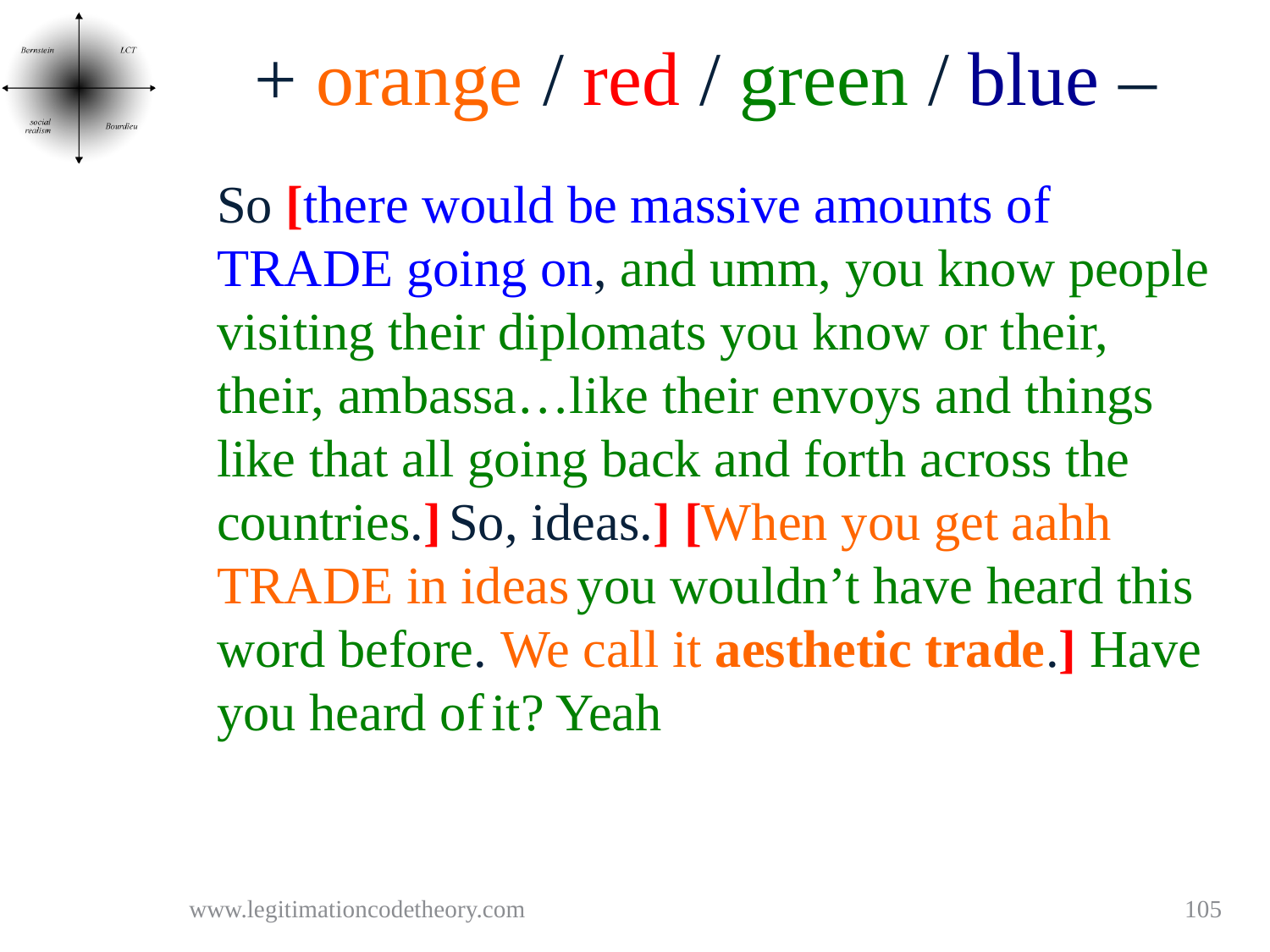

# + orange / red / green / blue –

	So [there would be massive amounts of trade going on, and umm, you know people visiting their diplomats you know or their, their, ambassa…like their envoys and things like that all going back and forth across the countries.] So, ideas.] [When you get aahh trade in ideas you wouldn’t have heard this word before. We call it aesthetic trade.] Have you heard of it? Yeah
www.legitimationcodetheory.com
105